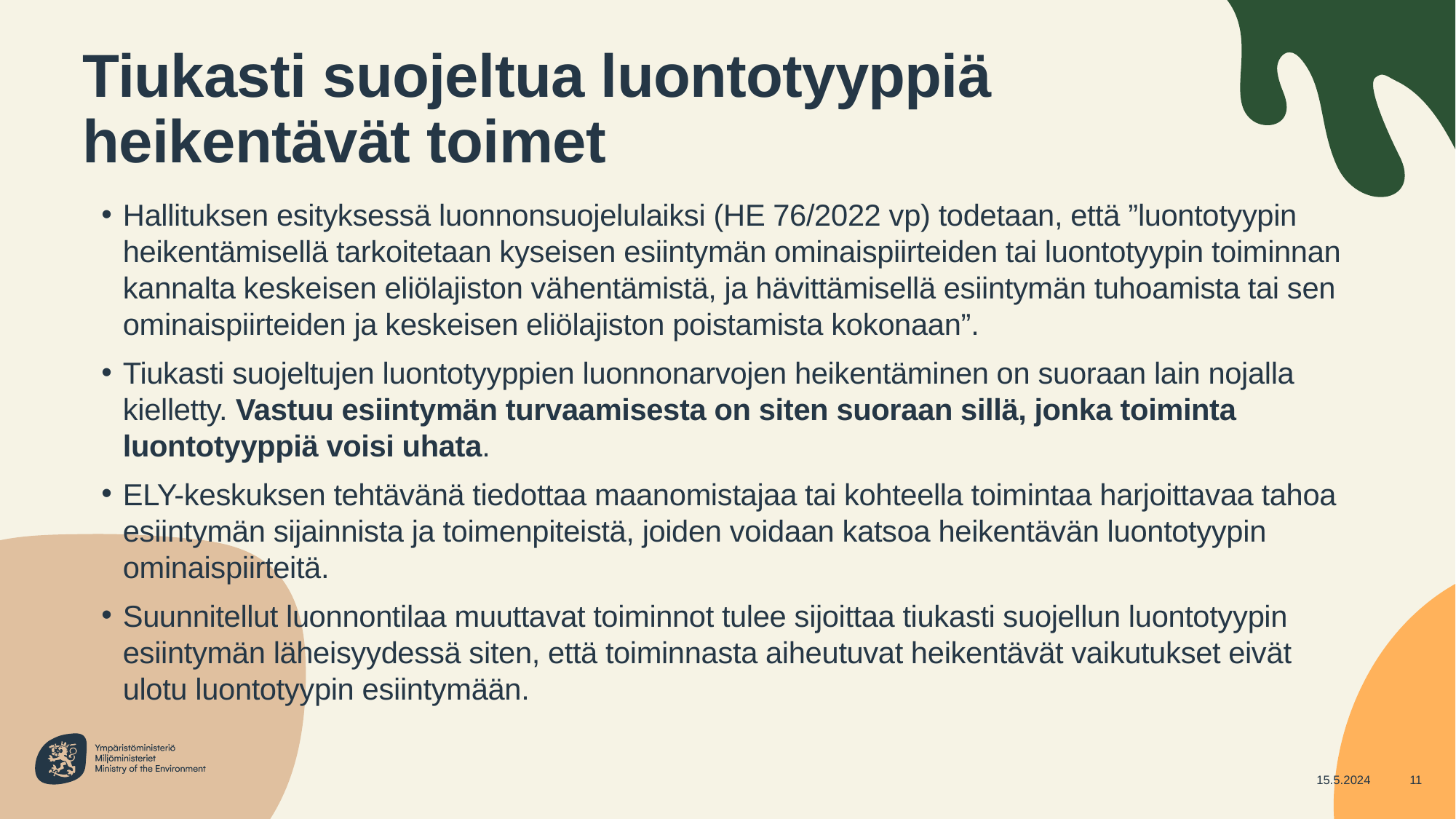

# Tiukasti suojeltua luontotyyppiä heikentävät toimet
Hallituksen esityksessä luonnonsuojelulaiksi (HE 76/2022 vp) todetaan, että ”luontotyypin heikentämisellä tarkoitetaan kyseisen esiintymän ominaispiirteiden tai luontotyypin toiminnan kannalta keskeisen eliölajiston vähentämistä, ja hävittämisellä esiintymän tuhoamista tai sen ominaispiirteiden ja keskeisen eliölajiston poistamista kokonaan”.
Tiukasti suojeltujen luontotyyppien luonnonarvojen heikentäminen on suoraan lain nojalla kielletty. Vastuu esiintymän turvaamisesta on siten suoraan sillä, jonka toiminta luontotyyppiä voisi uhata.
ELY-keskuksen tehtävänä tiedottaa maanomistajaa tai kohteella toimintaa harjoittavaa tahoa esiintymän sijainnista ja toimenpiteistä, joiden voidaan katsoa heikentävän luontotyypin ominaispiirteitä.
Suunnitellut luonnontilaa muuttavat toiminnot tulee sijoittaa tiukasti suojellun luontotyypin esiintymän läheisyydessä siten, että toiminnasta aiheutuvat heikentävät vaikutukset eivät ulotu luontotyypin esiintymään.
15.5.2024
11